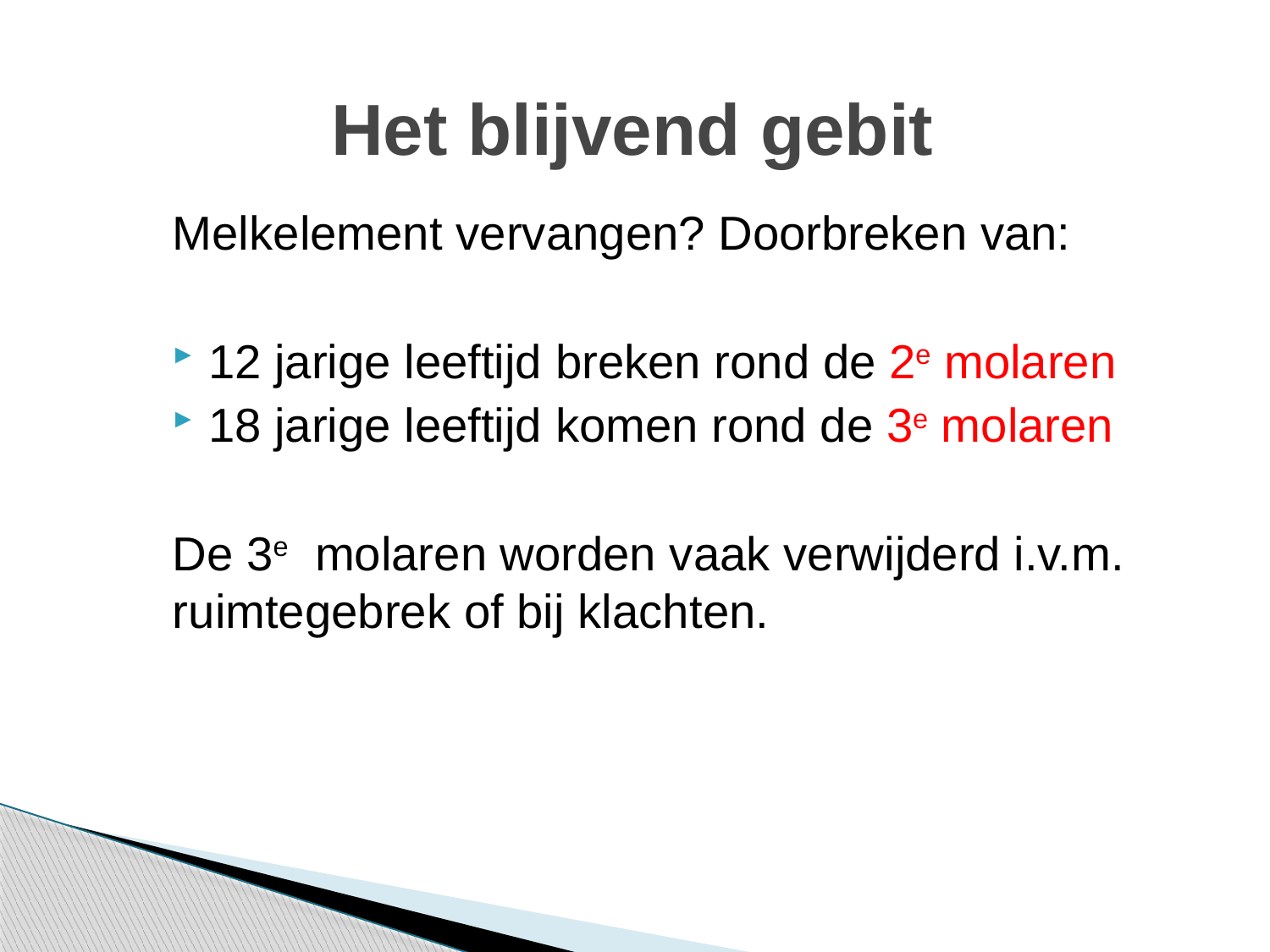

# Het blijvend gebit
Melkelement vervangen? Doorbreken van:

12 jarige leeftijd breken rond de 2e molaren
18 jarige leeftijd komen rond de 3e molaren

De 3e  molaren worden vaak verwijderd i.v.m. ruimtegebrek of bij klachten.